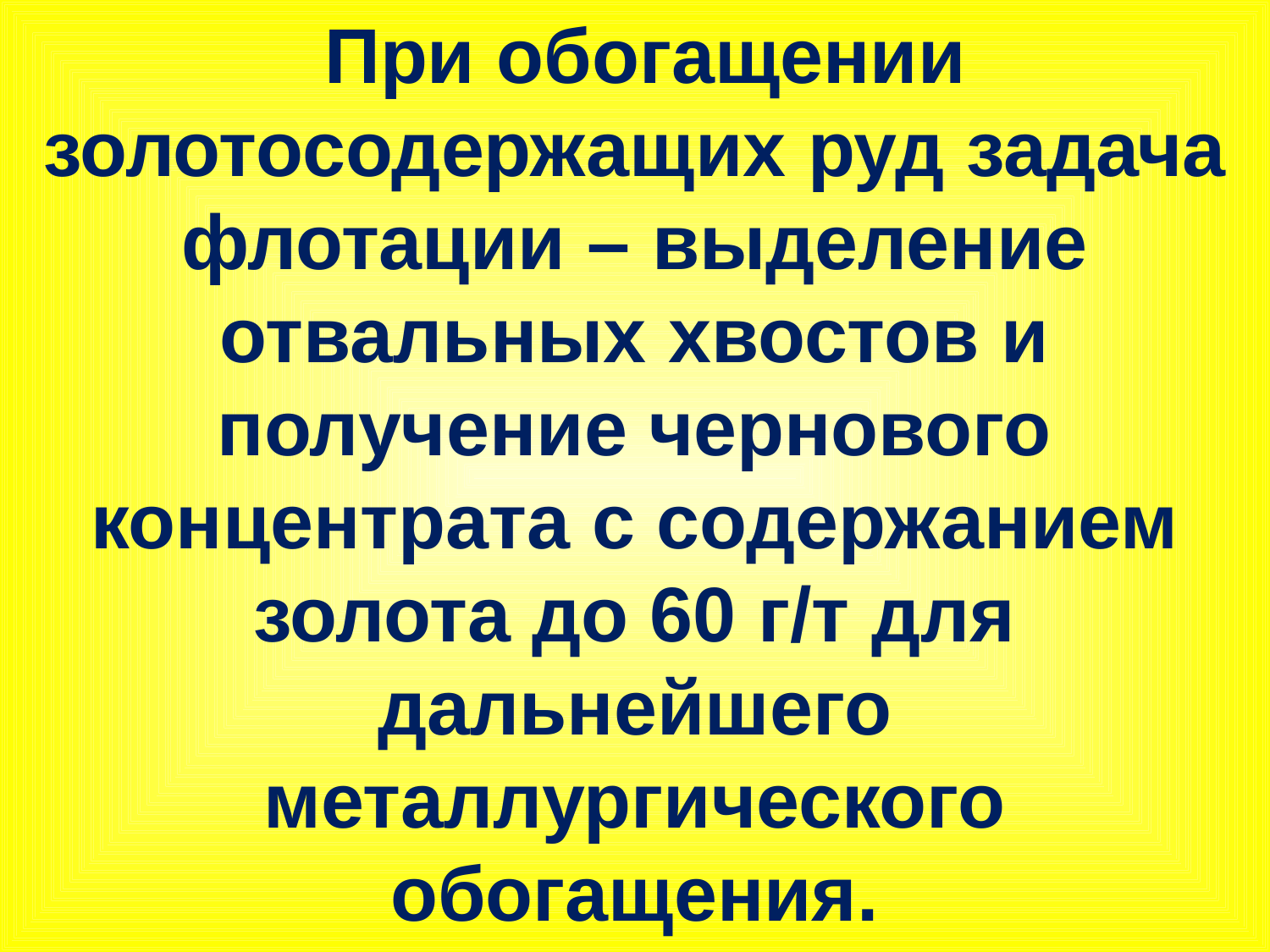

При обогащении золотосодержащих руд задача флотации – выделение отвальных хвостов и получение чернового концентрата с содержанием золота до 60 г/т для дальнейшего металлургического обогащения.